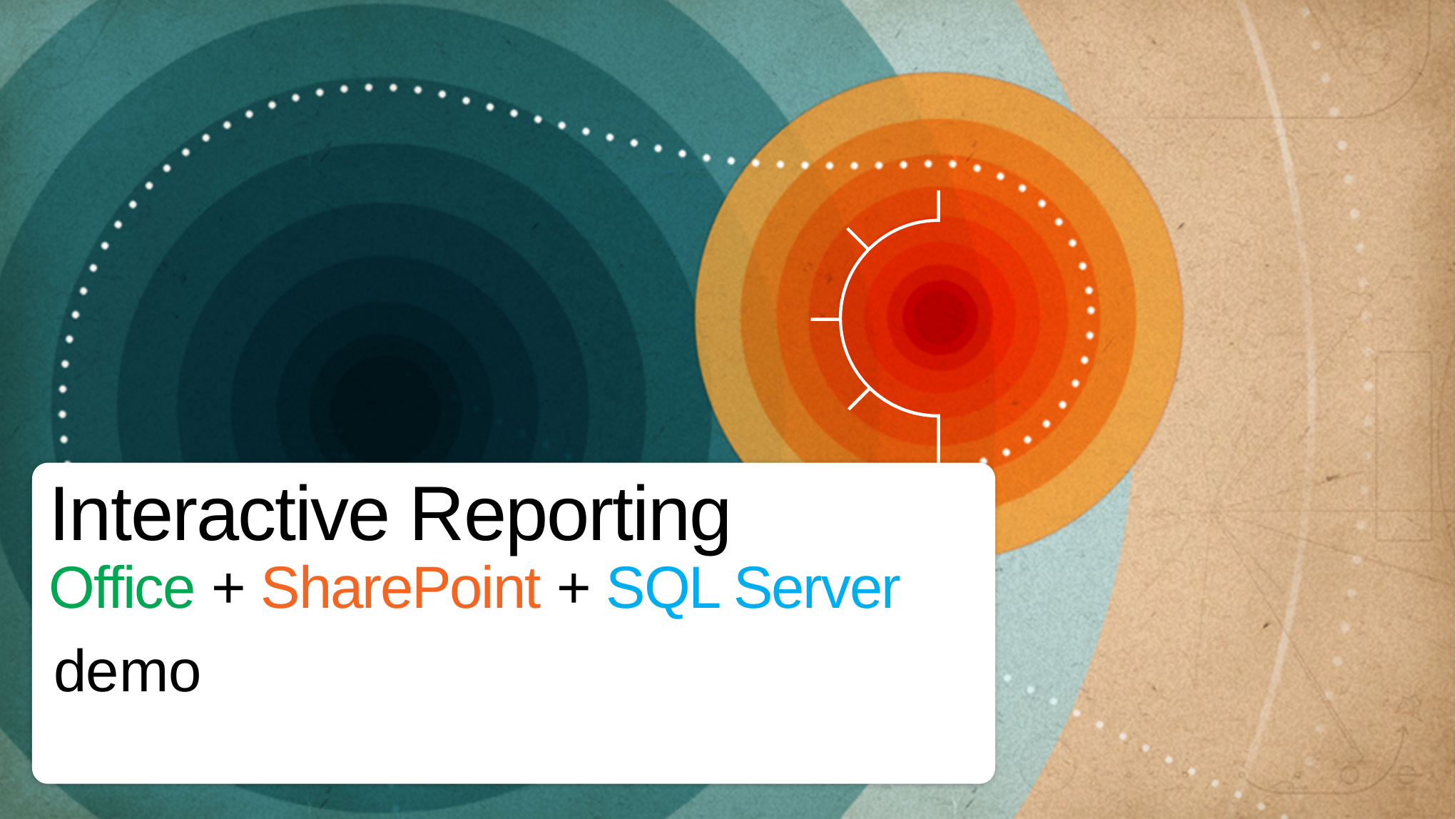

# Interactive Reporting Office + SharePoint + SQL Server
demo